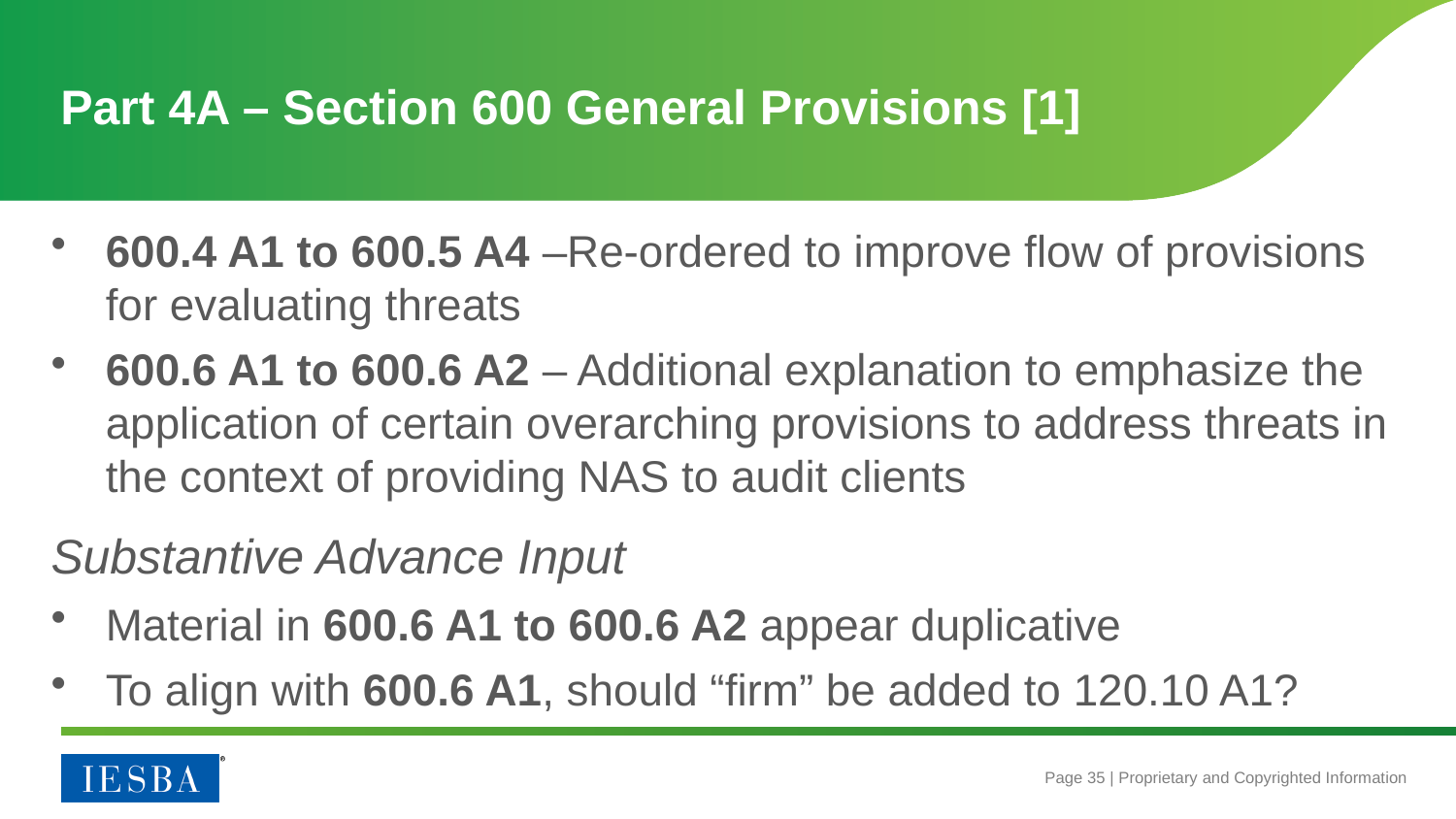

# Part 4A – Section 600 General Provisions [1]
600.4 A1 to 600.5 A4 –Re-ordered to improve flow of provisions for evaluating threats
600.6 A1 to 600.6 A2 – Additional explanation to emphasize the application of certain overarching provisions to address threats in the context of providing NAS to audit clients
Substantive Advance Input
Material in 600.6 A1 to 600.6 A2 appear duplicative
To align with 600.6 A1, should “firm” be added to 120.10 A1?